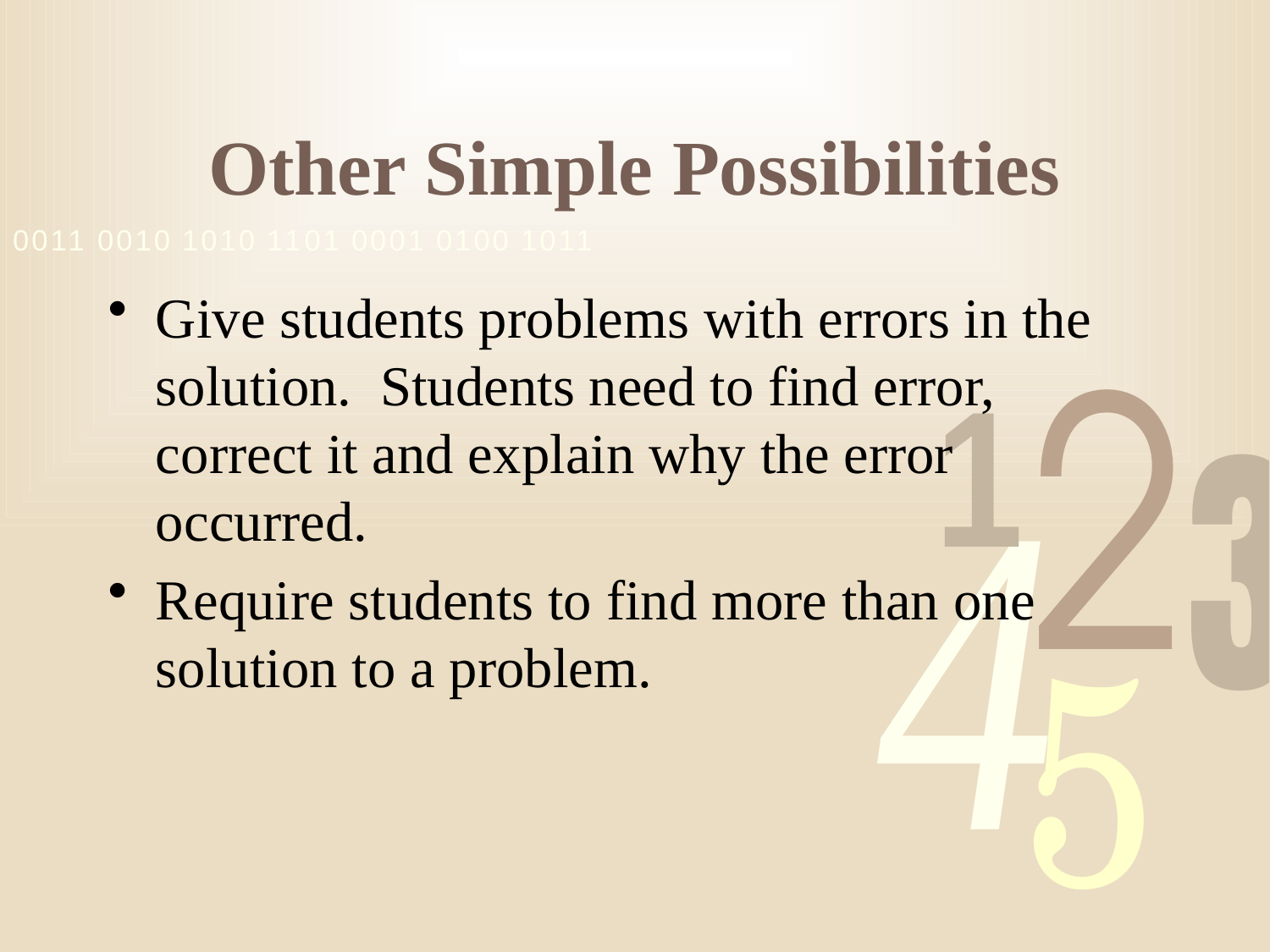

# Other Simple Possibilities
Give students problems with errors in the solution.  Students need to find error, correct it and explain why the error occurred.
Require students to find more than one solution to a problem.